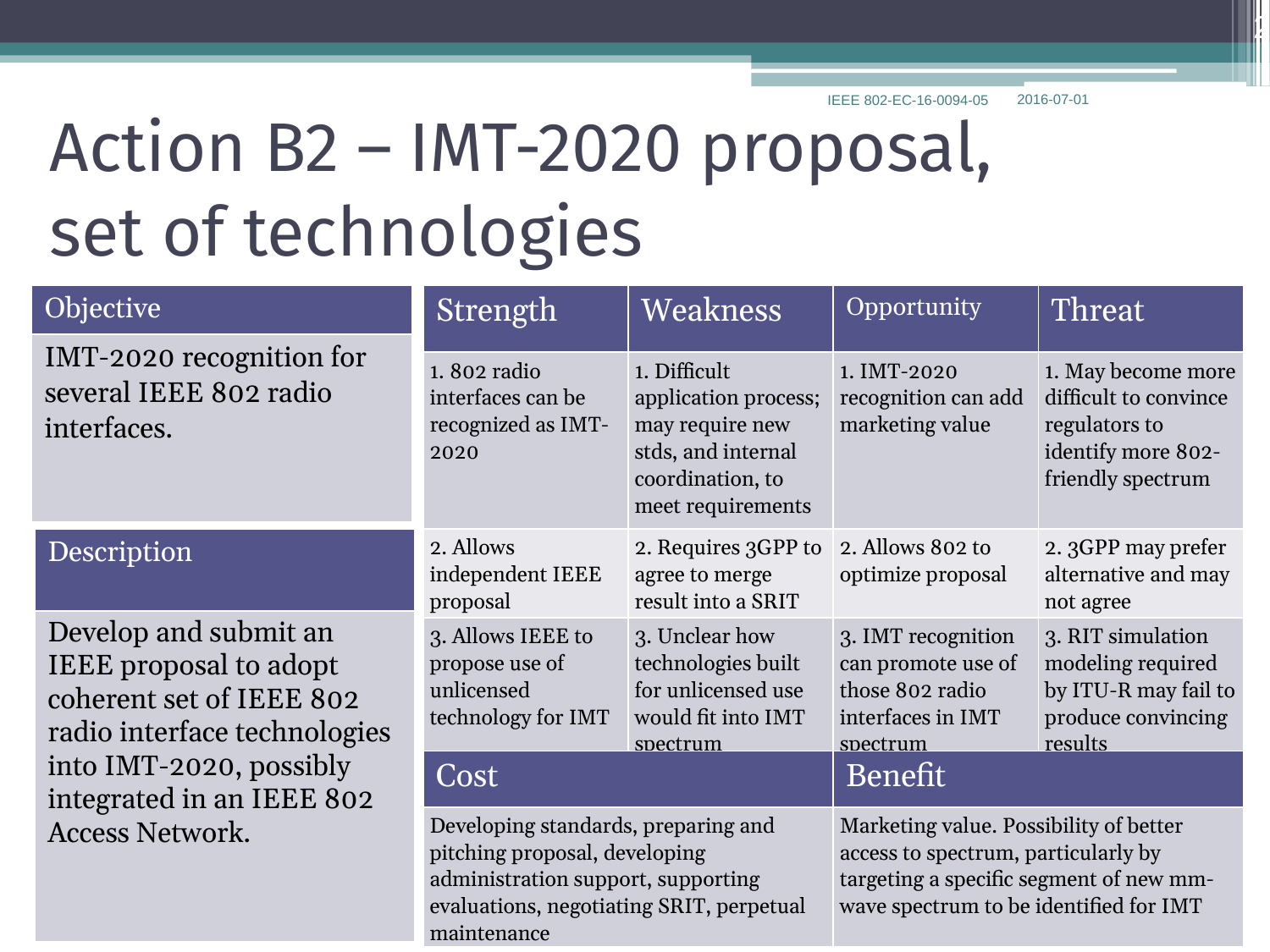

21
Action B2 – IMT-2020 proposal,
set of technologies

Objective
| Strength | Weakness | Opportunity | Threat |
| --- | --- | --- | --- |
| 1. 802 radio interfaces can be recognized as IMT-2020 | 1. Difficult application process; may require new stds, and internal coordination, to meet requirements | 1. IMT-2020 recognition can add marketing value | 1. May become more difficult to convince regulators to identify more 802-friendly spectrum |
| 2. Allows independent IEEE proposal | 2. Requires 3GPP to agree to merge result into a SRIT | 2. Allows 802 to optimize proposal | 2. 3GPP may prefer alternative and may not agree |
| 3. Allows IEEE to propose use of unlicensed technology for IMT | 3. Unclear how technologies built for unlicensed use would fit into IMT spectrum | 3. IMT recognition can promote use of those 802 radio interfaces in IMT spectrum | 3. RIT simulation modeling required by ITU-R may fail to produce convincing results |
| Objective |
| --- |
| IMT-2020 recognition for several IEEE 802 radio interfaces. |
| Description |
| --- |
| Develop and submit an IEEE proposal to adopt coherent set of IEEE 802 radio interface technologies into IMT-2020, possibly integrated in an IEEE 802 Access Network. |
| Cost | Benefit |
| --- | --- |
| Developing standards, preparing and pitching proposal, developing administration support, supporting evaluations, negotiating SRIT, perpetual maintenance | Marketing value. Possibility of better access to spectrum, particularly by targeting a specific segment of new mm-wave spectrum to be identified for IMT |